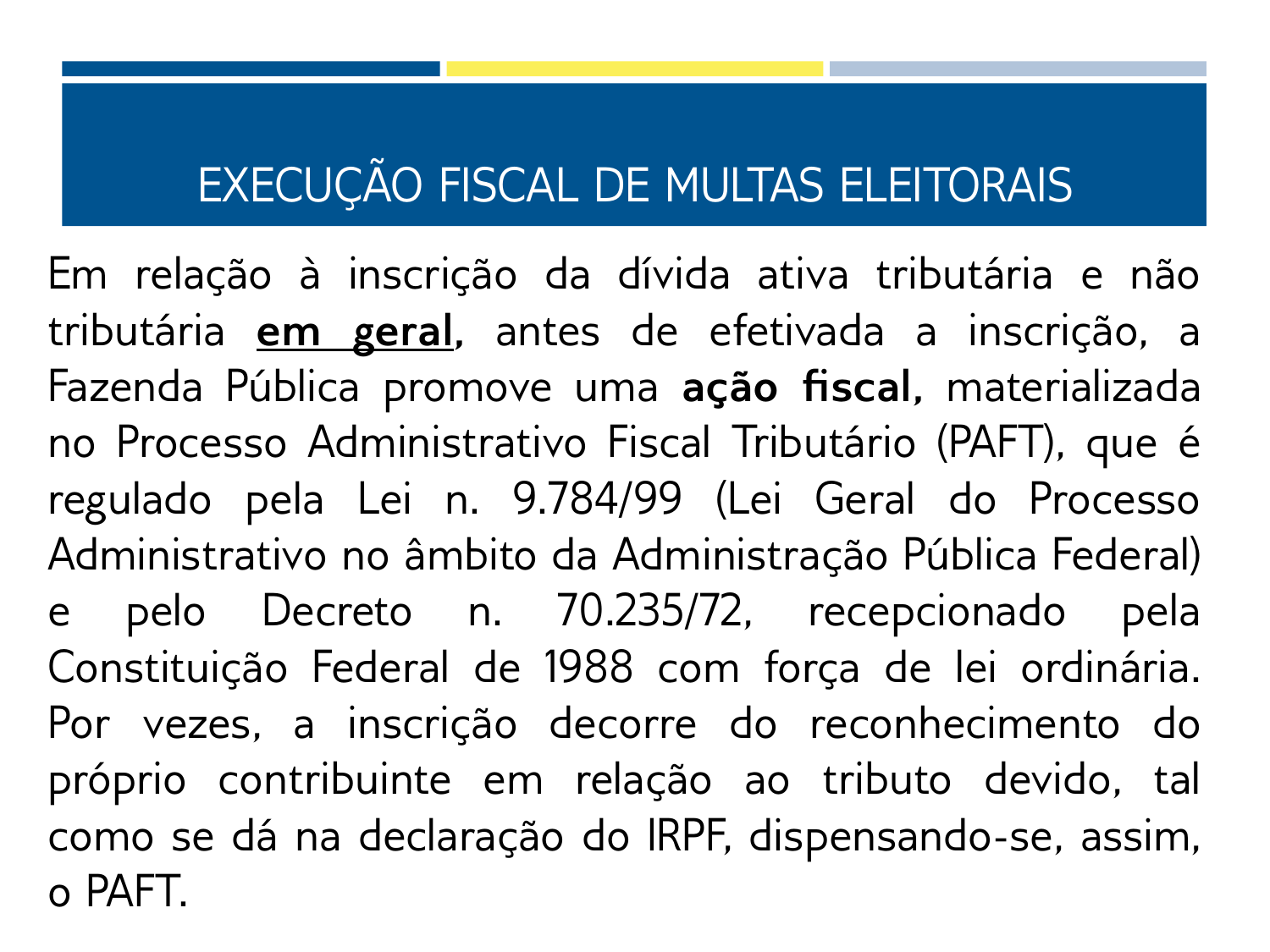

# EXECUÇÃO FISCAL DE MULTAS ELEITORAIS
Em relação à inscrição da dívida ativa tributária e não tributária em geral, antes de efetivada a inscrição, a Fazenda Pública promove uma ação fiscal, materializada no Processo Administrativo Fiscal Tributário (PAFT), que é regulado pela Lei n. 9.784/99 (Lei Geral do Processo Administrativo no âmbito da Administração Pública Federal) e pelo Decreto n. 70.235/72, recepcionado pela Constituição Federal de 1988 com força de lei ordinária. Por vezes, a inscrição decorre do reconhecimento do próprio contribuinte em relação ao tributo devido, tal como se dá na declaração do IRPF, dispensando-se, assim, o PAFT.